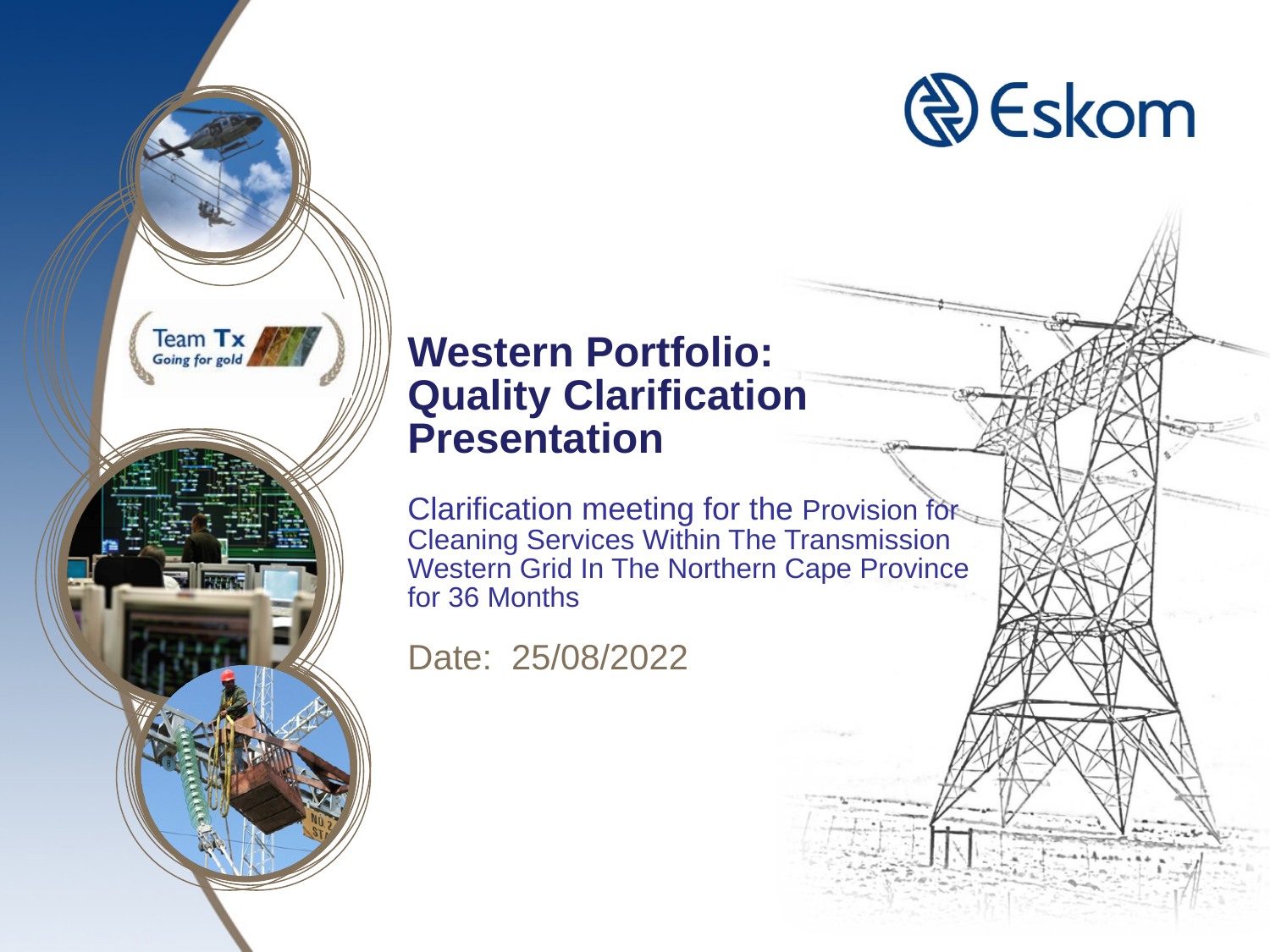

# Western Portfolio: Quality Clarification Presentation Clarification meeting for the Provision for Cleaning Services Within The Transmission Western Grid In The Northern Cape Province for 36 Months Date:  25/08/2022